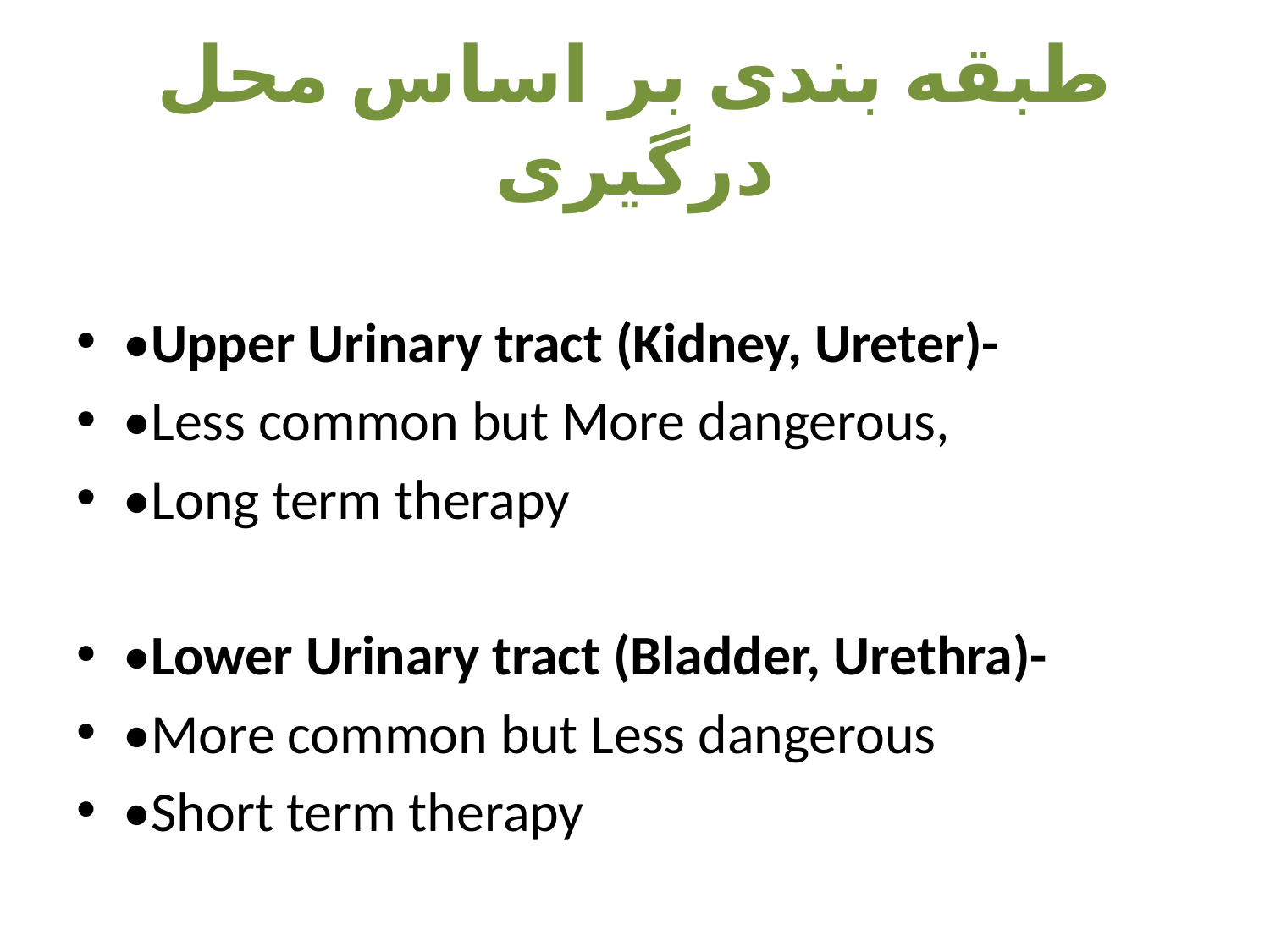

# طبقه بندی بر اساس محل درگیری

•Upper Urinary tract (Kidney, Ureter)-
•Less common but More dangerous,
•Long term therapy

•Lower Urinary tract (Bladder, Urethra)-
•More common but Less dangerous
•Short term therapy